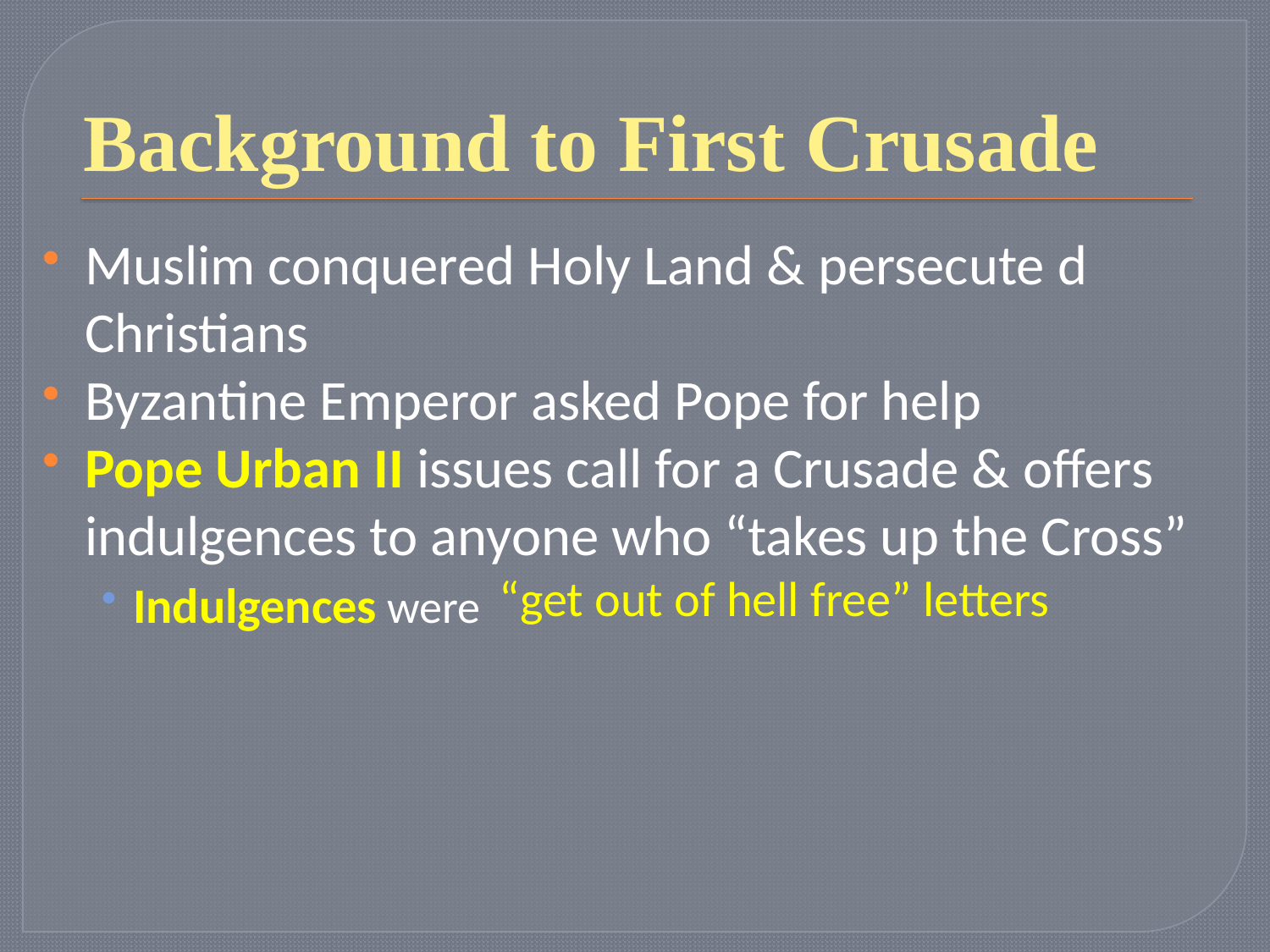

# Background to First Crusade
Muslim conquered Holy Land & persecute d  Christians
Byzantine Emperor asked Pope for help
Pope Urban II issues call for a Crusade & offers indulgences to anyone who “takes up the Cross”
Indulgences were

“get out of hell free” letters